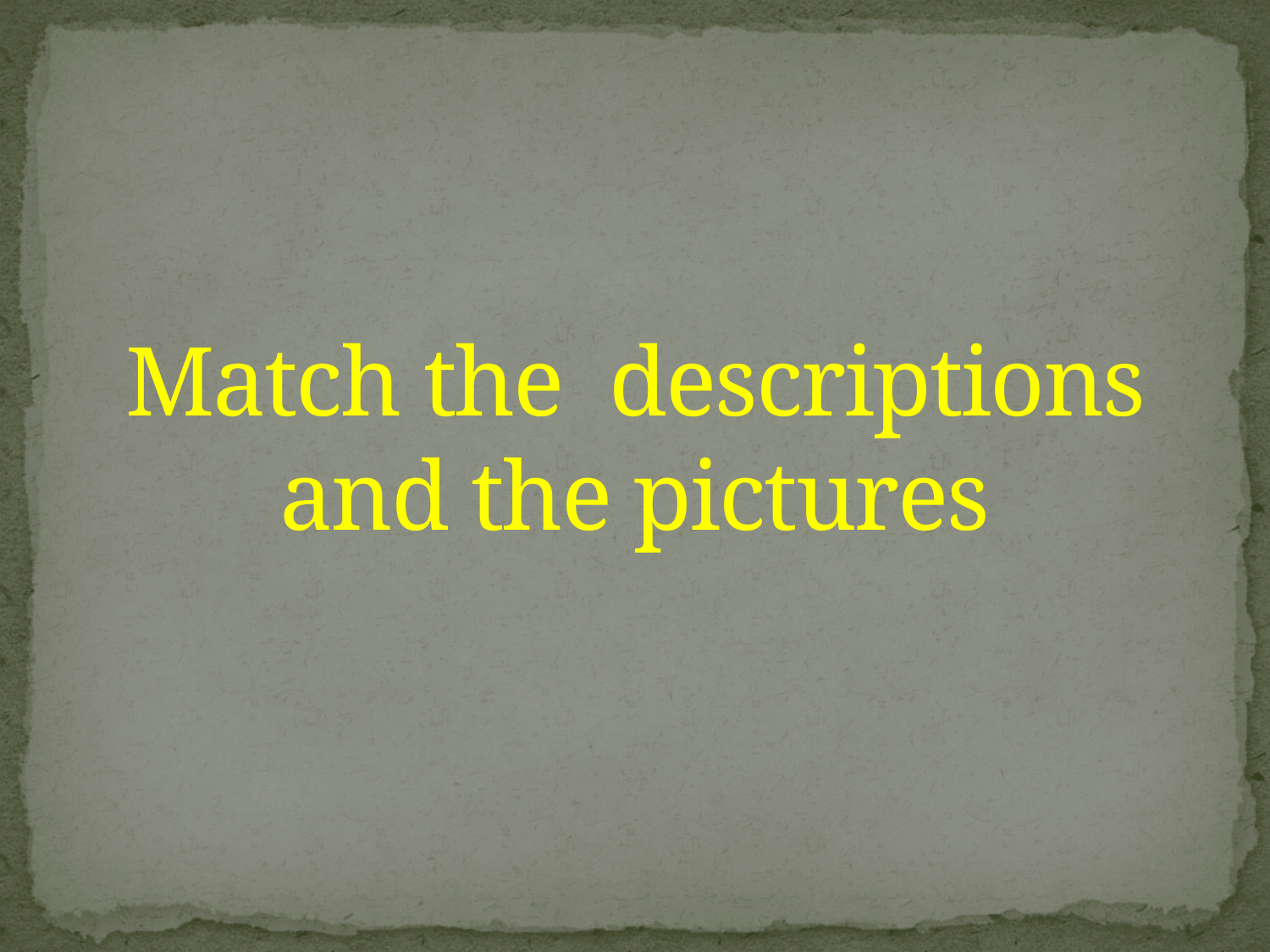

# Match the  descriptions and the pictures